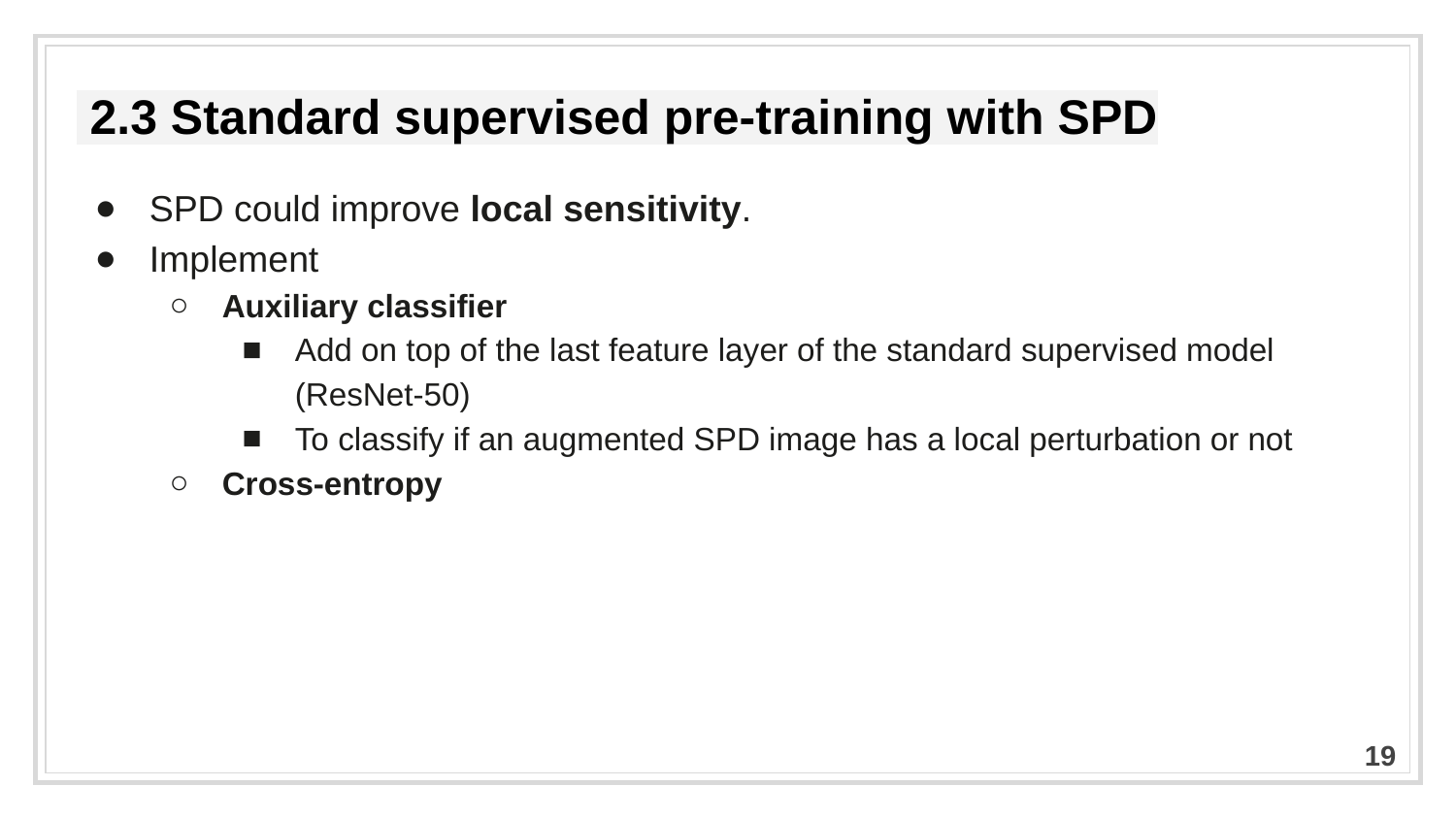

# 2.3 Standard supervised pre-training with SPD
SPD could improve local sensitivity.
Implement
Auxiliary classifier
Add on top of the last feature layer of the standard supervised model (ResNet-50)
To classify if an augmented SPD image has a local perturbation or not
Cross-entropy
19